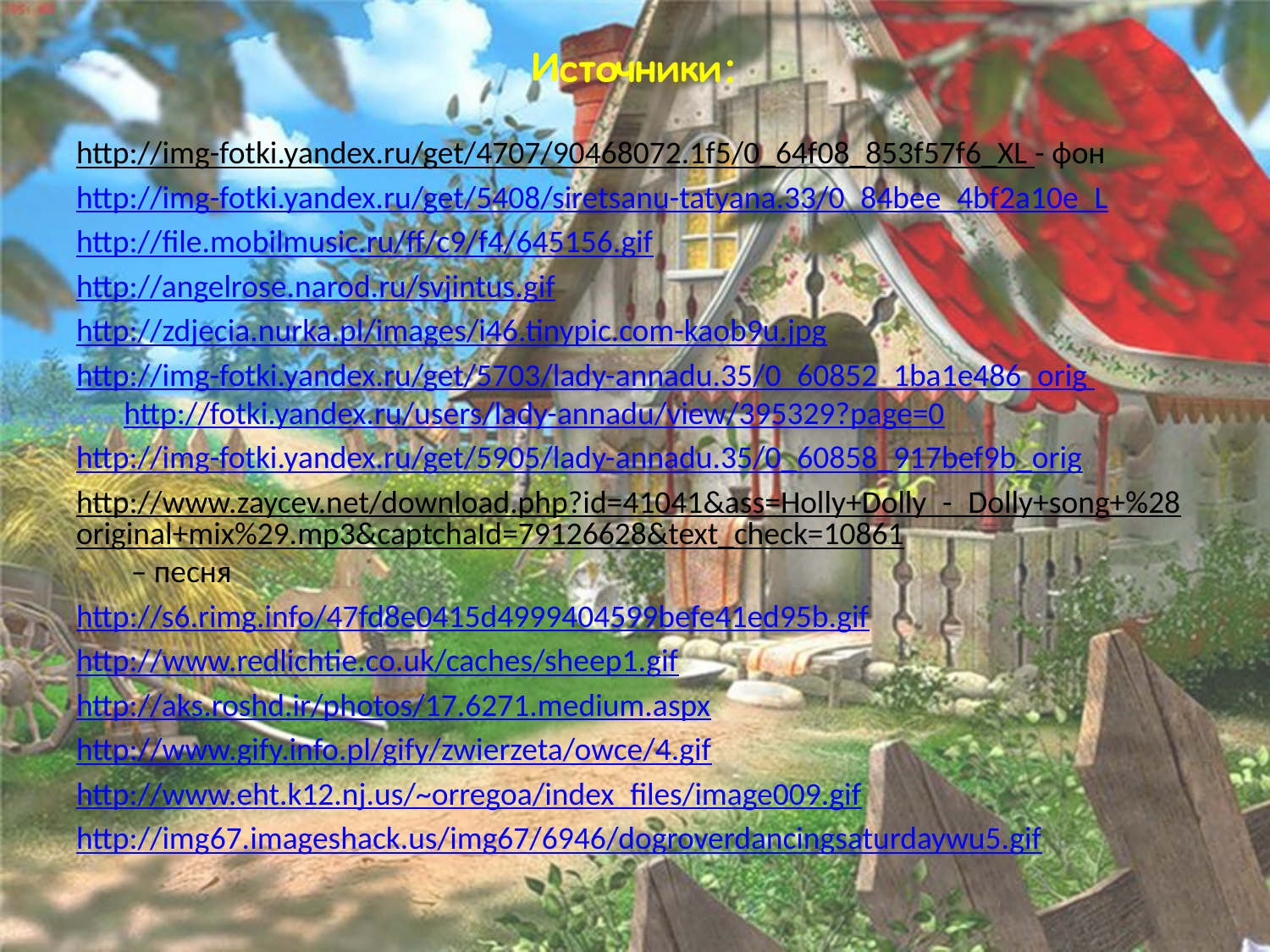

# Источники:
http://img-fotki.yandex.ru/get/4707/90468072.1f5/0_64f08_853f57f6_XL - фон
http://img-fotki.yandex.ru/get/5408/siretsanu-tatyana.33/0_84bee_4bf2a10e_L
http://file.mobilmusic.ru/ff/c9/f4/645156.gif
http://angelrose.narod.ru/svjintus.gif
http://zdjecia.nurka.pl/images/i46.tinypic.com-kaob9u.jpg
http://img-fotki.yandex.ru/get/5703/lady-annadu.35/0_60852_1ba1e486_orig http://fotki.yandex.ru/users/lady-annadu/view/395329?page=0
http://img-fotki.yandex.ru/get/5905/lady-annadu.35/0_60858_917bef9b_orig
http://www.zaycev.net/download.php?id=41041&ass=Holly+Dolly_-_Dolly+song+%28original+mix%29.mp3&captchaId=79126628&text_check=10861 – песня
http://s6.rimg.info/47fd8e0415d4999404599befe41ed95b.gif
http://www.redlichtie.co.uk/caches/sheep1.gif
http://aks.roshd.ir/photos/17.6271.medium.aspx
http://www.gify.info.pl/gify/zwierzeta/owce/4.gif
http://www.eht.k12.nj.us/~orregoa/index_files/image009.gif
http://img67.imageshack.us/img67/6946/dogroverdancingsaturdaywu5.gif